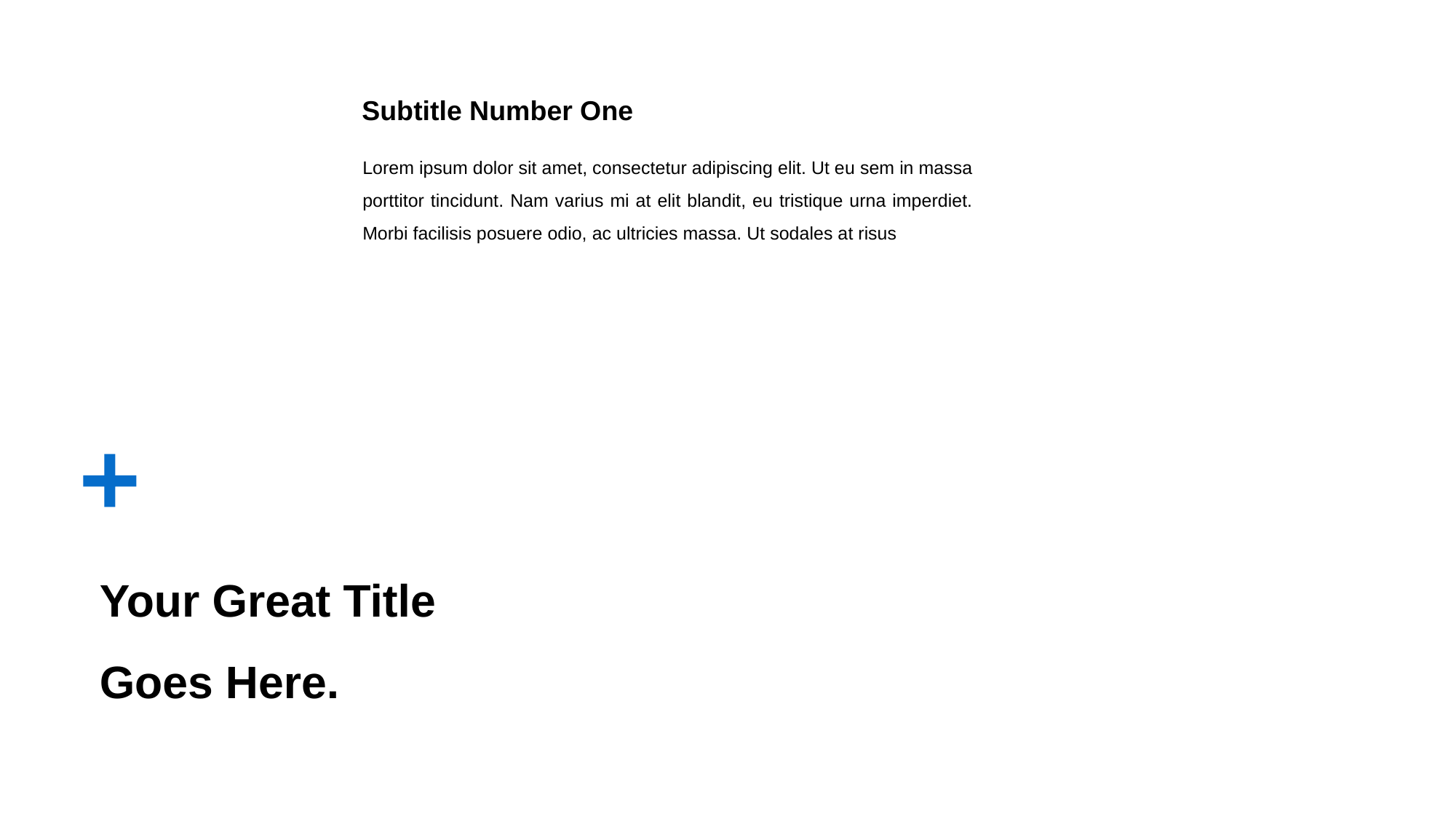

Subtitle Number One
Lorem ipsum dolor sit amet, consectetur adipiscing elit. Ut eu sem in massa porttitor tincidunt. Nam varius mi at elit blandit, eu tristique urna imperdiet. Morbi facilisis posuere odio, ac ultricies massa. Ut sodales at risus

Your Great Title
Goes Here.